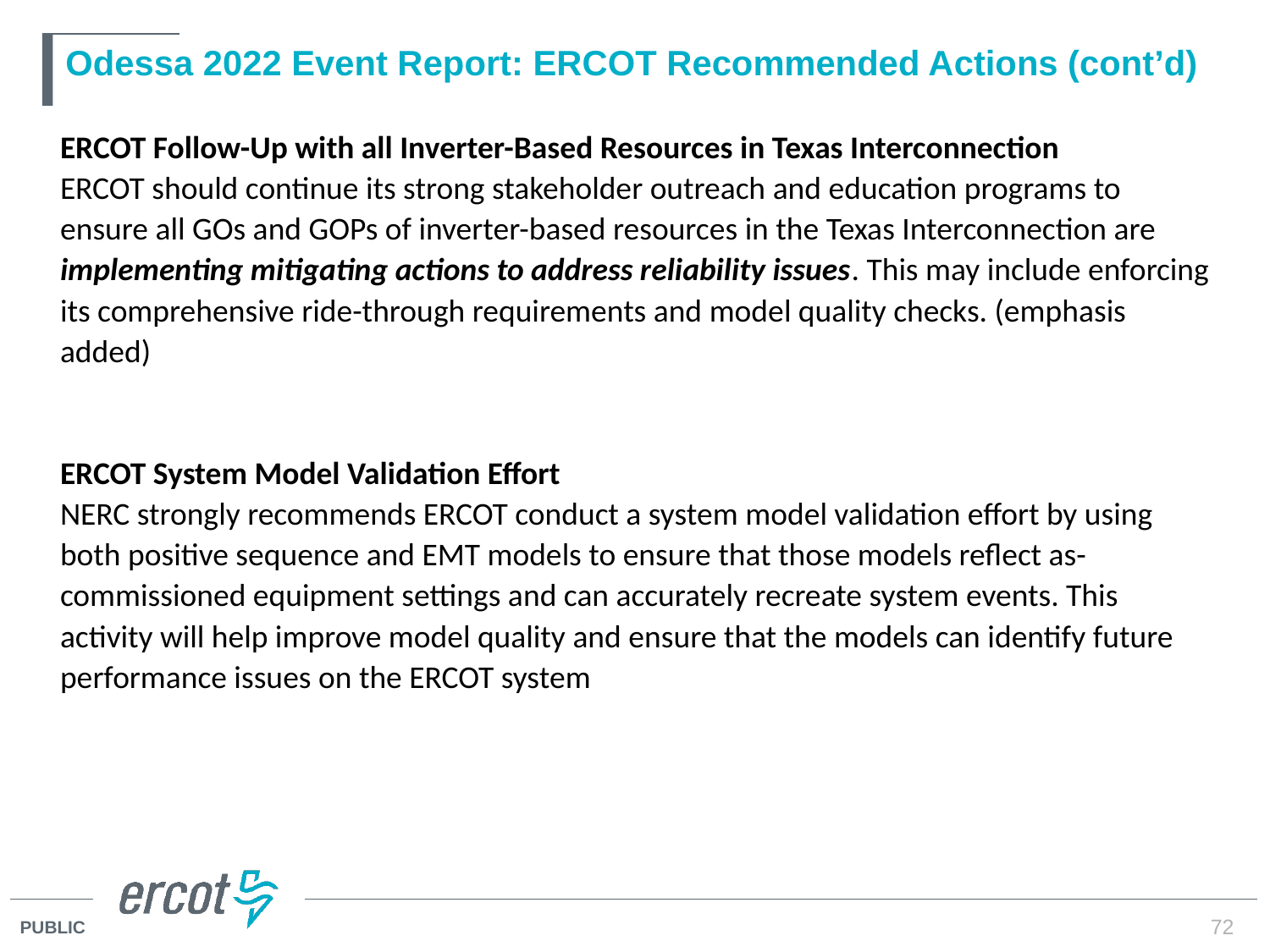

# Odessa 2022 Event Report: ERCOT Recommended Actions (cont’d)
ERCOT Follow-Up with all Inverter-Based Resources in Texas Interconnection
ERCOT should continue its strong stakeholder outreach and education programs to ensure all GOs and GOPs of inverter-based resources in the Texas Interconnection are implementing mitigating actions to address reliability issues. This may include enforcing its comprehensive ride-through requirements and model quality checks. (emphasis added)

ERCOT System Model Validation Effort
NERC strongly recommends ERCOT conduct a system model validation effort by using both positive sequence and EMT models to ensure that those models reflect as-commissioned equipment settings and can accurately recreate system events. This activity will help improve model quality and ensure that the models can identify future performance issues on the ERCOT system

72